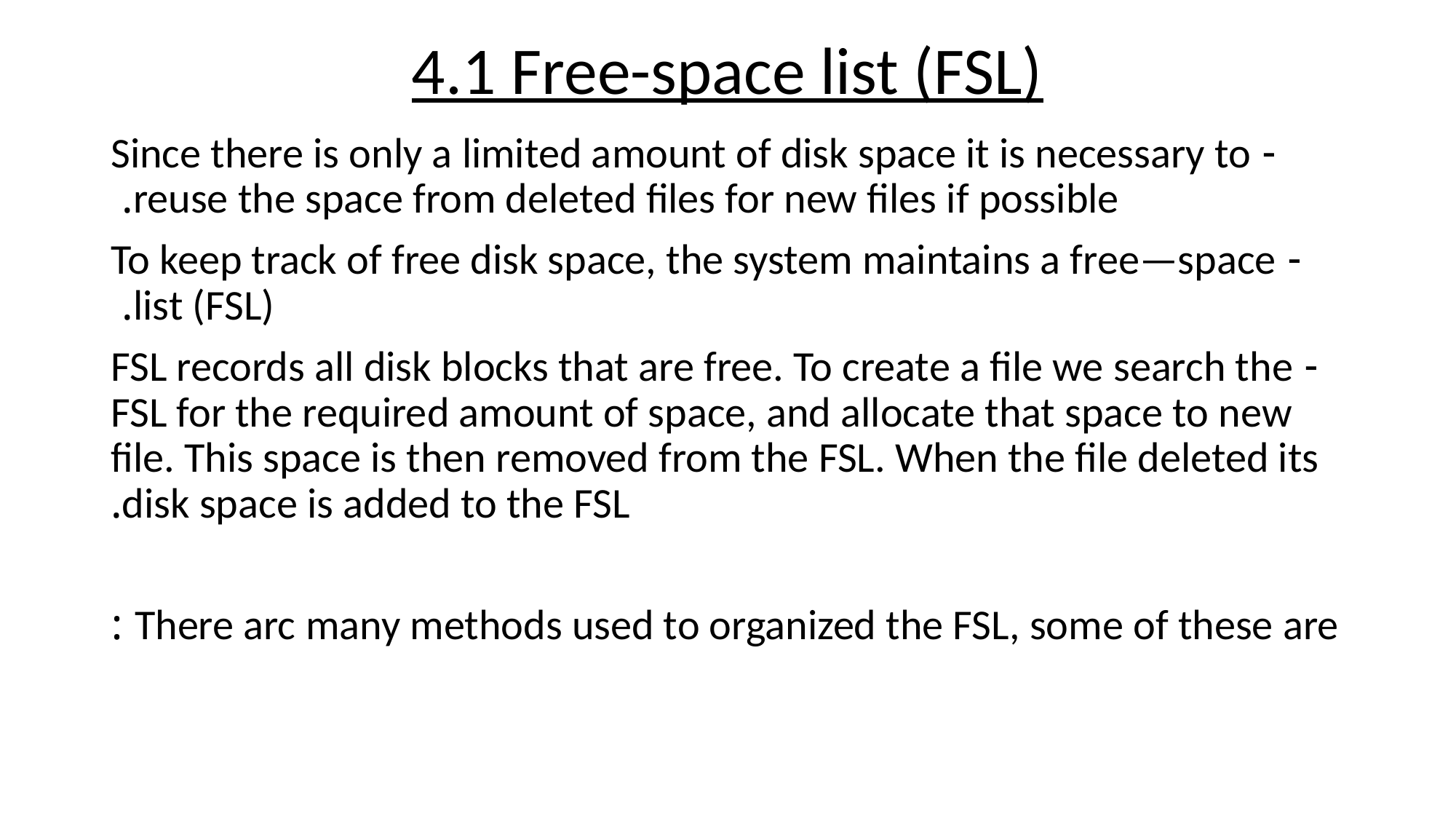

# 4.1 Free-space list (FSL)

- Since there is only a limited amount of disk space it is necessary to reuse the space from deleted files for new files if possible.
- To keep track of free disk space, the system maintains a free—space list (FSL).
- FSL records all disk blocks that are free. To create a file we search the FSL for the required amount of space, and allocate that space to new file. This space is then removed from the FSL. When the file deleted its disk space is added to the FSL.

There arc many methods used to organized the FSL, some of these are :